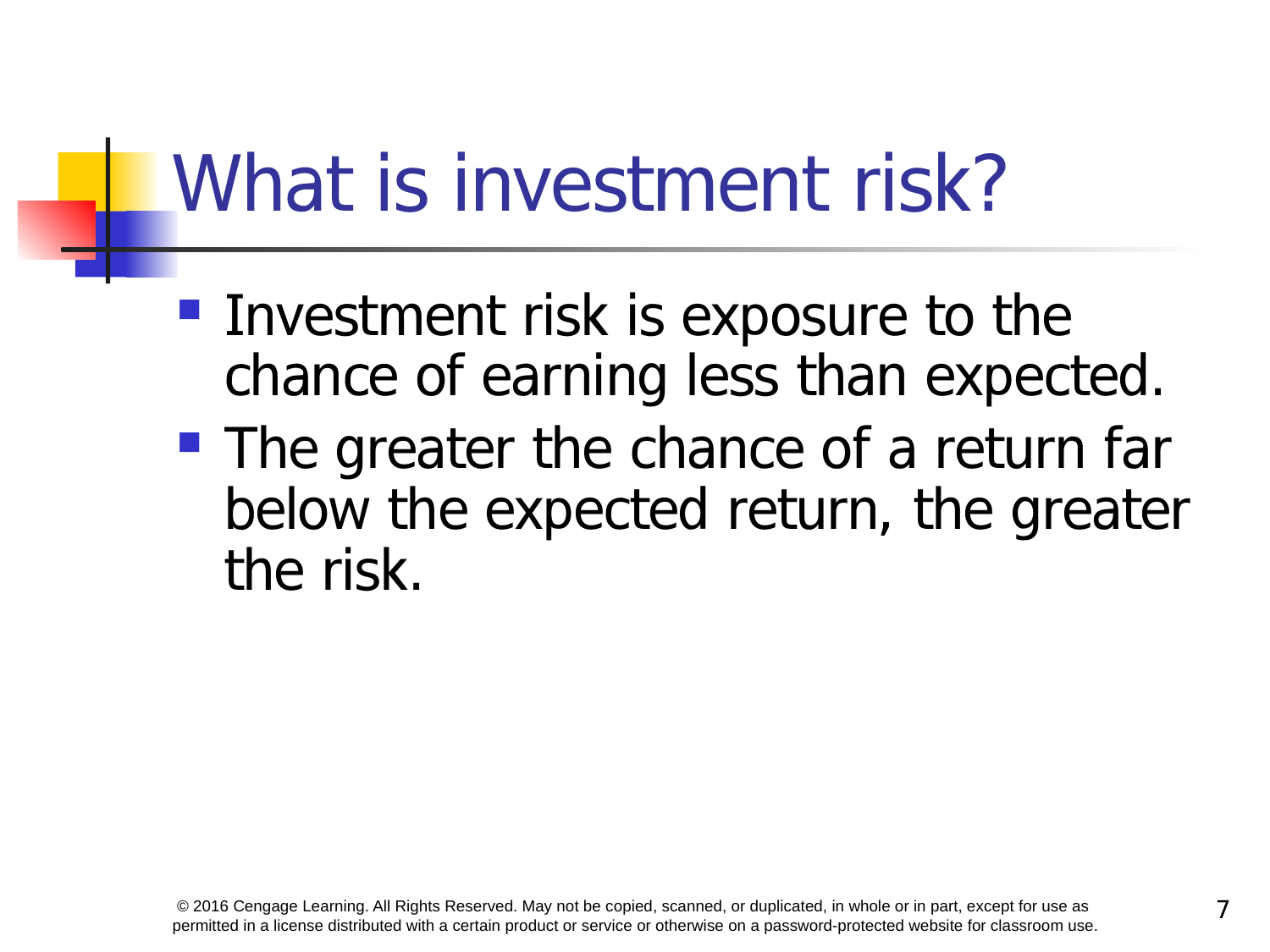

# What is investment risk?
Investment risk is exposure to the chance of earning less than expected.
The greater the chance of a return far below the expected return, the greater the risk.

7